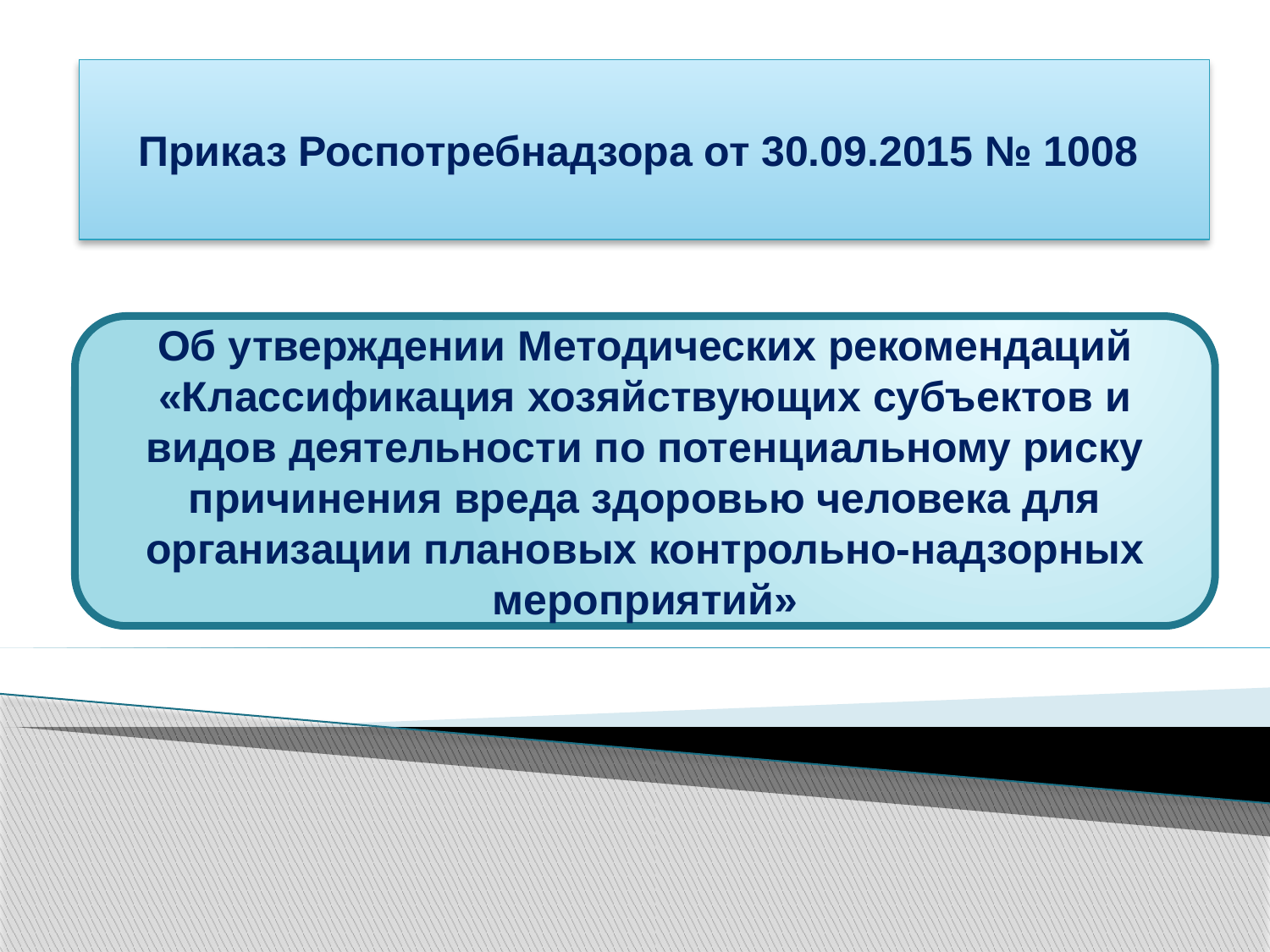

Приказ Роспотребнадзора от 30.09.2015 № 1008
Об утверждении Методических рекомендаций «Классификация хозяйствующих субъектов и видов деятельности по потенциальному риску причинения вреда здоровью человека для организации плановых контрольно-надзорных мероприятий»